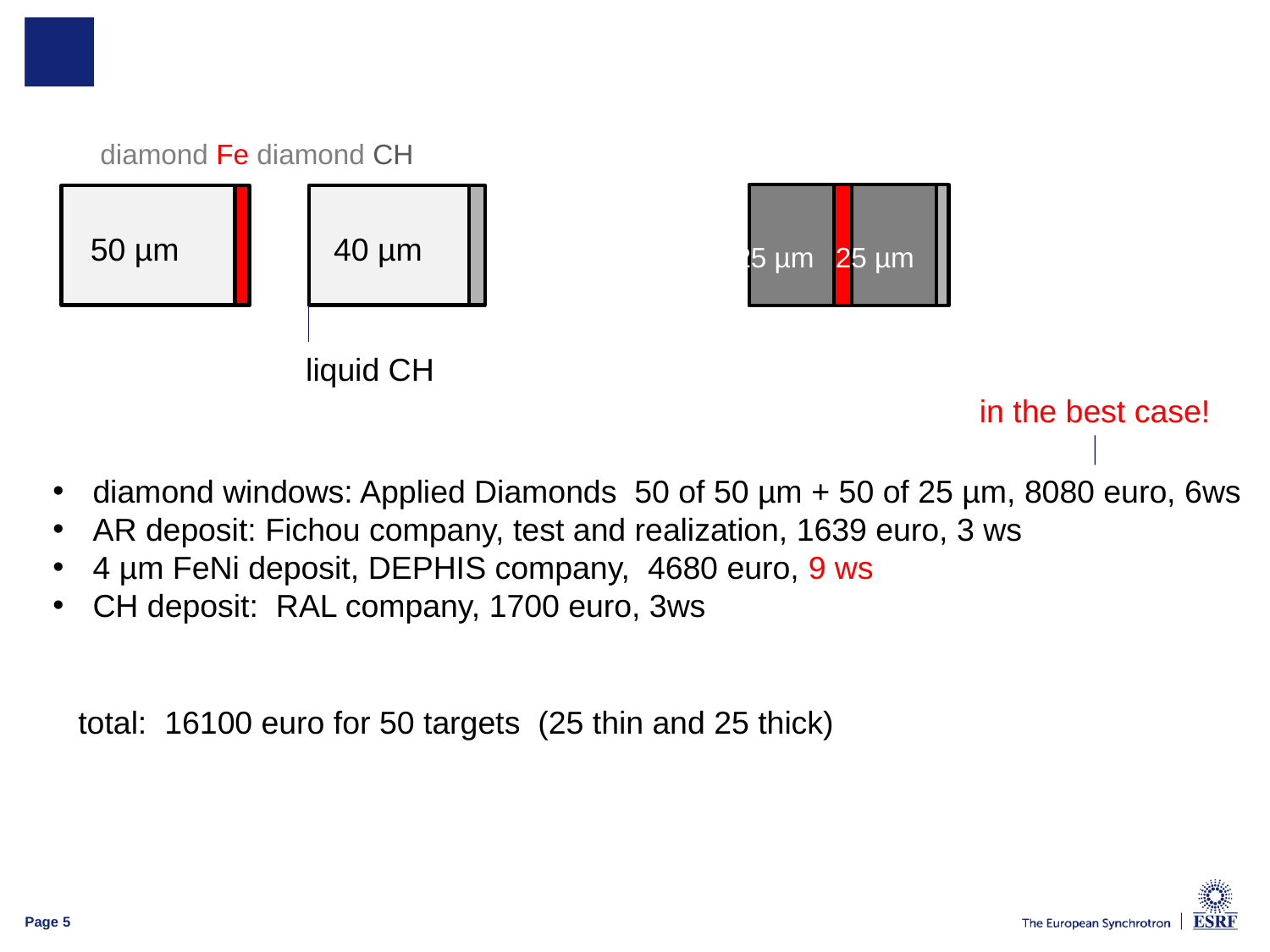

#
diamond Fe diamond CH

40 µm

50 µm

25 µm
25 µm

liquid CH
in the best case!
diamond windows: Applied Diamonds  50 of 50 µm + 50 of 25 µm, 8080 euro, 6ws
AR deposit: Fichou company, test and realization, 1639 euro, 3 ws
4 µm FeNi deposit, DEPHIS company,  4680 euro, 9 ws
CH deposit:  RAL company, 1700 euro, 3ws

total:  16100 euro for 50 targets  (25 thin and 25 thick)
Page 5